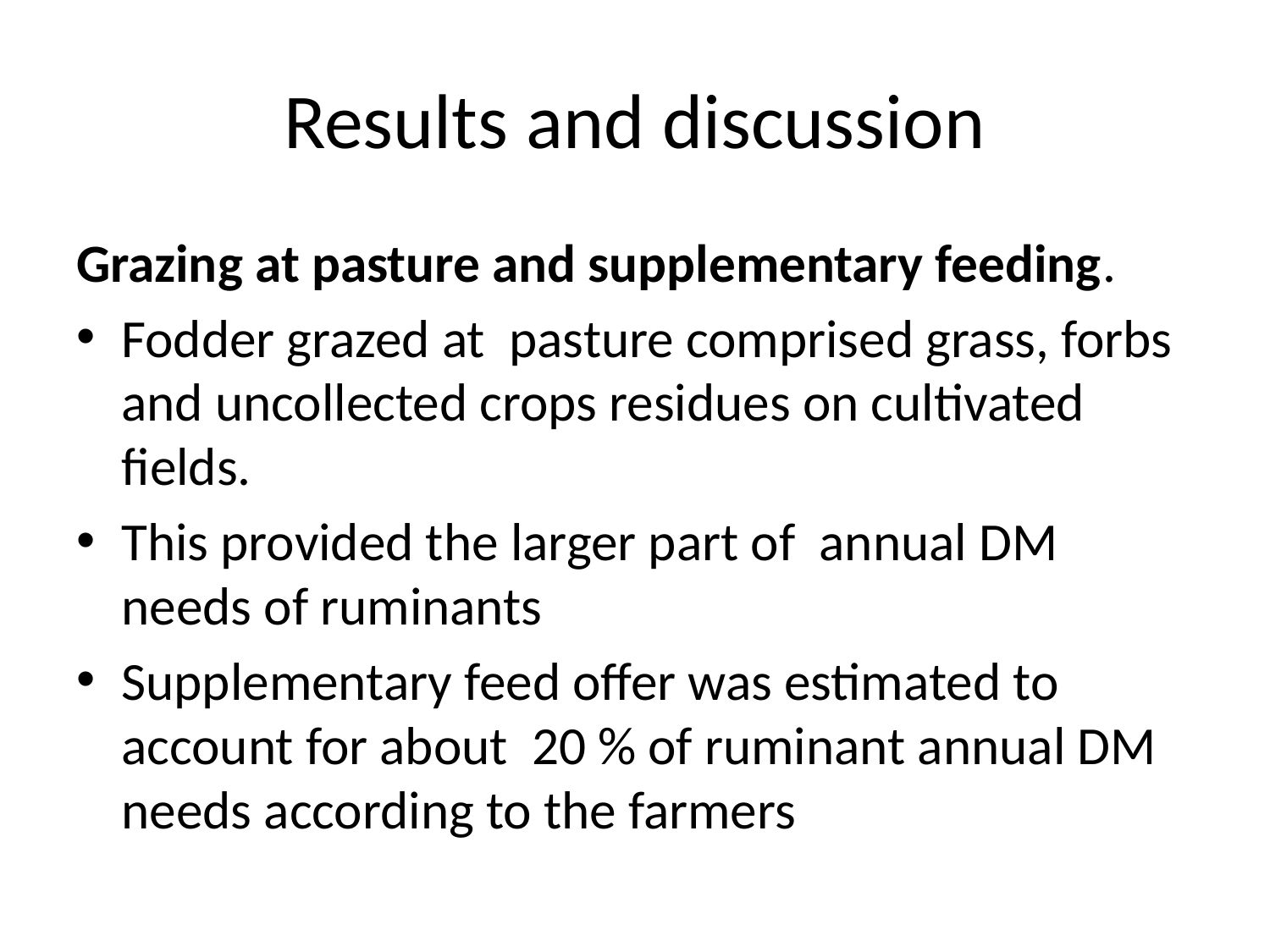

# Results and discussion
Grazing at pasture and supplementary feeding.
Fodder grazed at  pasture comprised grass, forbs and uncollected crops residues on cultivated fields.
This provided the larger part of  annual DM needs of ruminants
Supplementary feed offer was estimated to account for about  20 % of ruminant annual DM needs according to the farmers